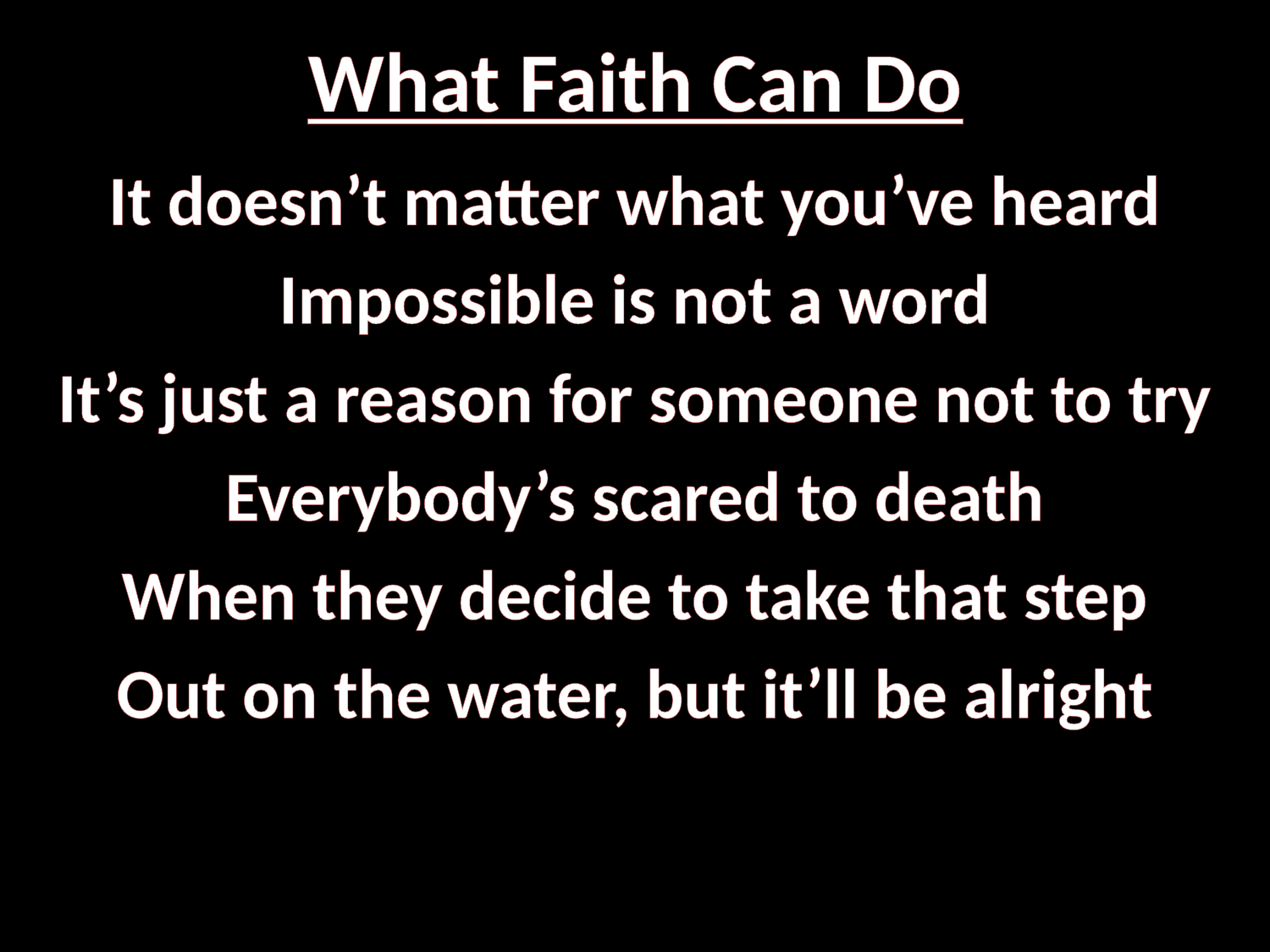

# What Faith Can Do
It doesn’t matter what you’ve heard
Impossible is not a word
It’s just a reason for someone not to try
Everybody’s scared to death
When they decide to take that step
Out on the water, but it’ll be alright